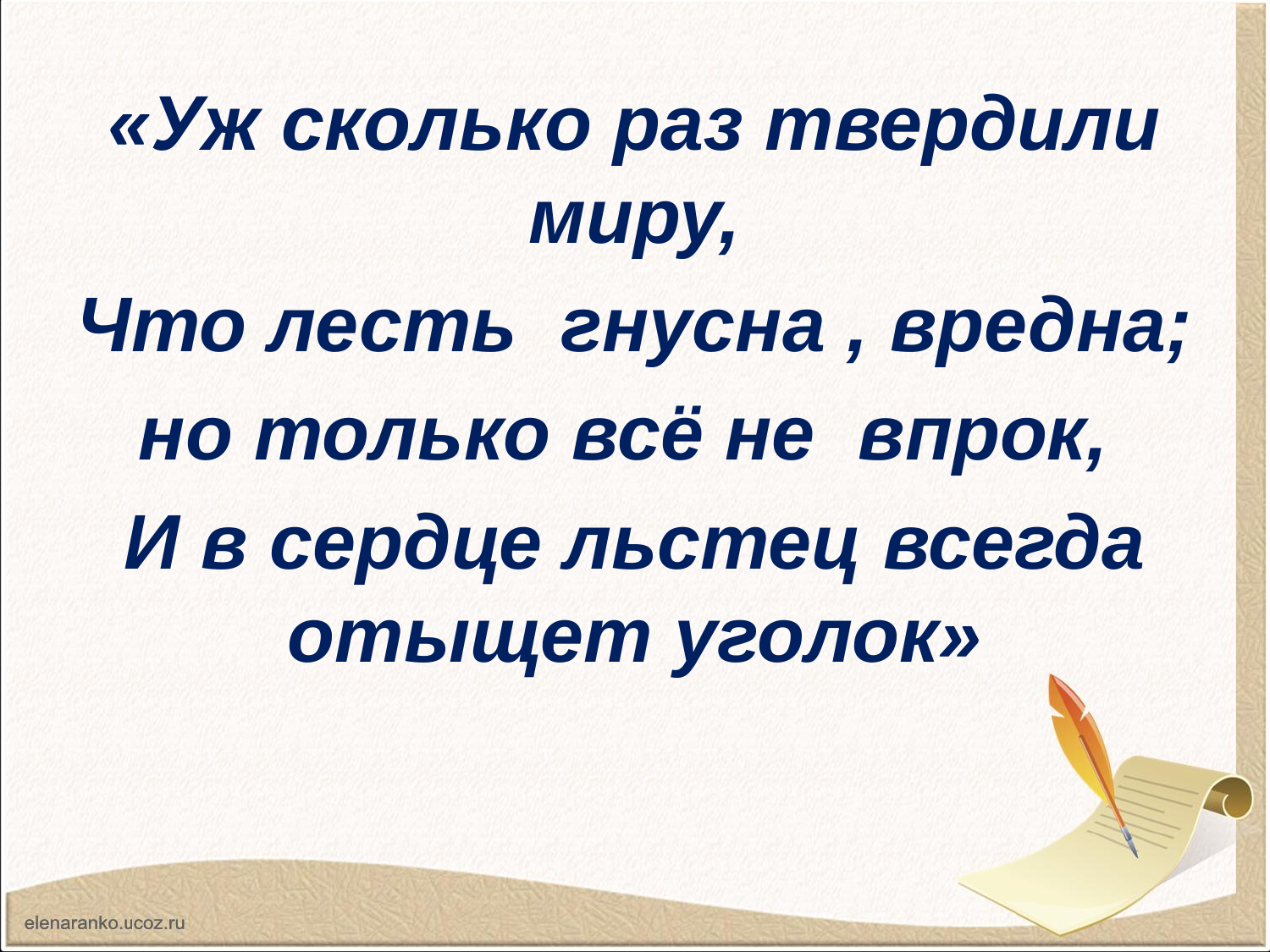

#
«Уж сколько раз твердили миру,
Что лесть  гнусна , вредна;
но только всё не  впрок,
И в сердце льстец всегда отыщет уголок»